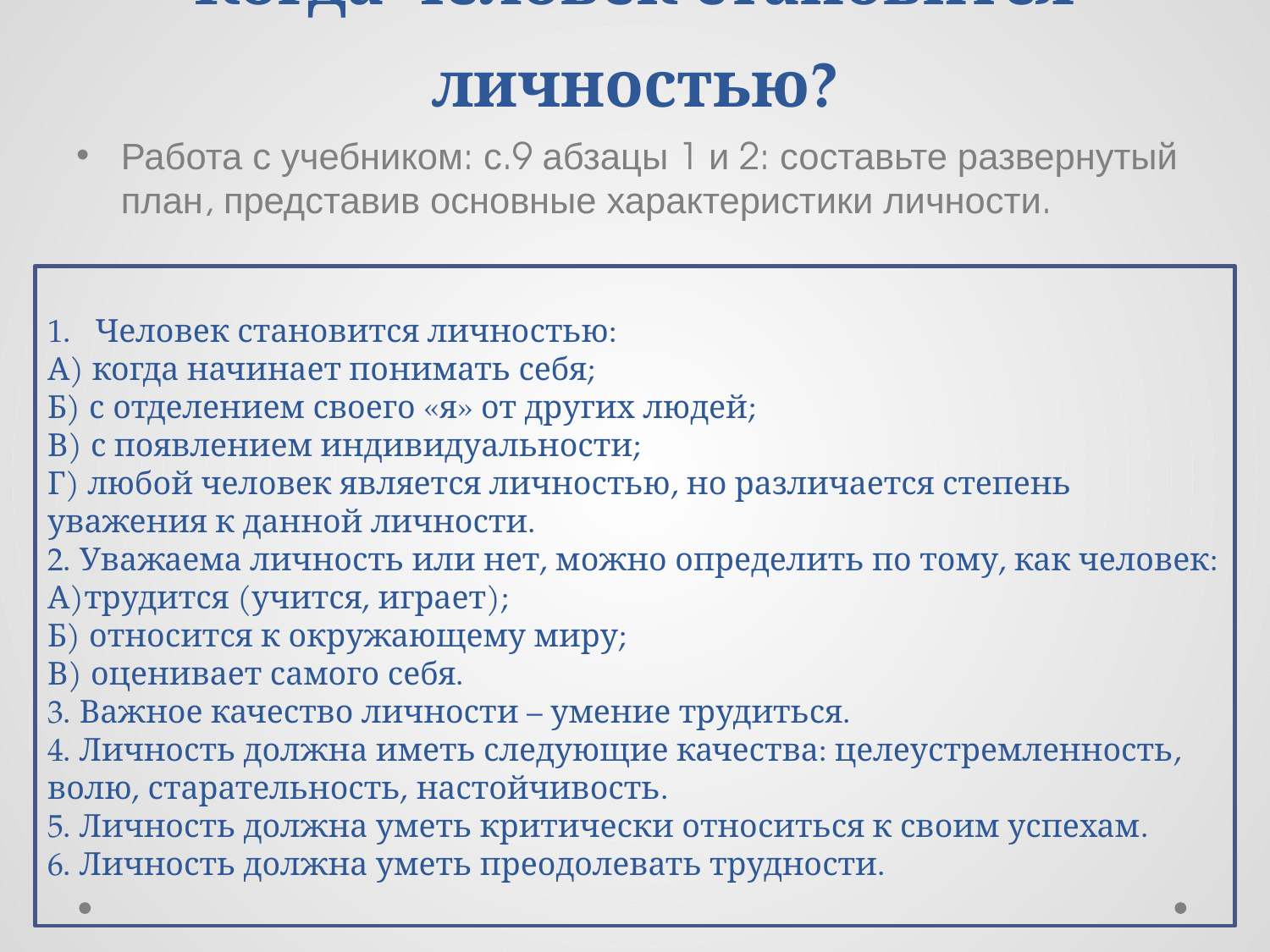

# Когда человек становится личностью?
Работа с учебником: с.9 абзацы 1 и 2: составьте развернутый план, представив основные характеристики личности.
Человек становится личностью:
А) когда начинает понимать себя;
Б) с отделением своего «я» от других людей;
В) с появлением индивидуальности;
Г) любой человек является личностью, но различается степень уважения к данной личности.
2. Уважаема личность или нет, можно определить по тому, как человек:
А)трудится (учится, играет);
Б) относится к окружающему миру;
В) оценивает самого себя.
3. Важное качество личности – умение трудиться.
4. Личность должна иметь следующие качества: целеустремленность, волю, старательность, настойчивость.
5. Личность должна уметь критически относиться к своим успехам.
6. Личность должна уметь преодолевать трудности.